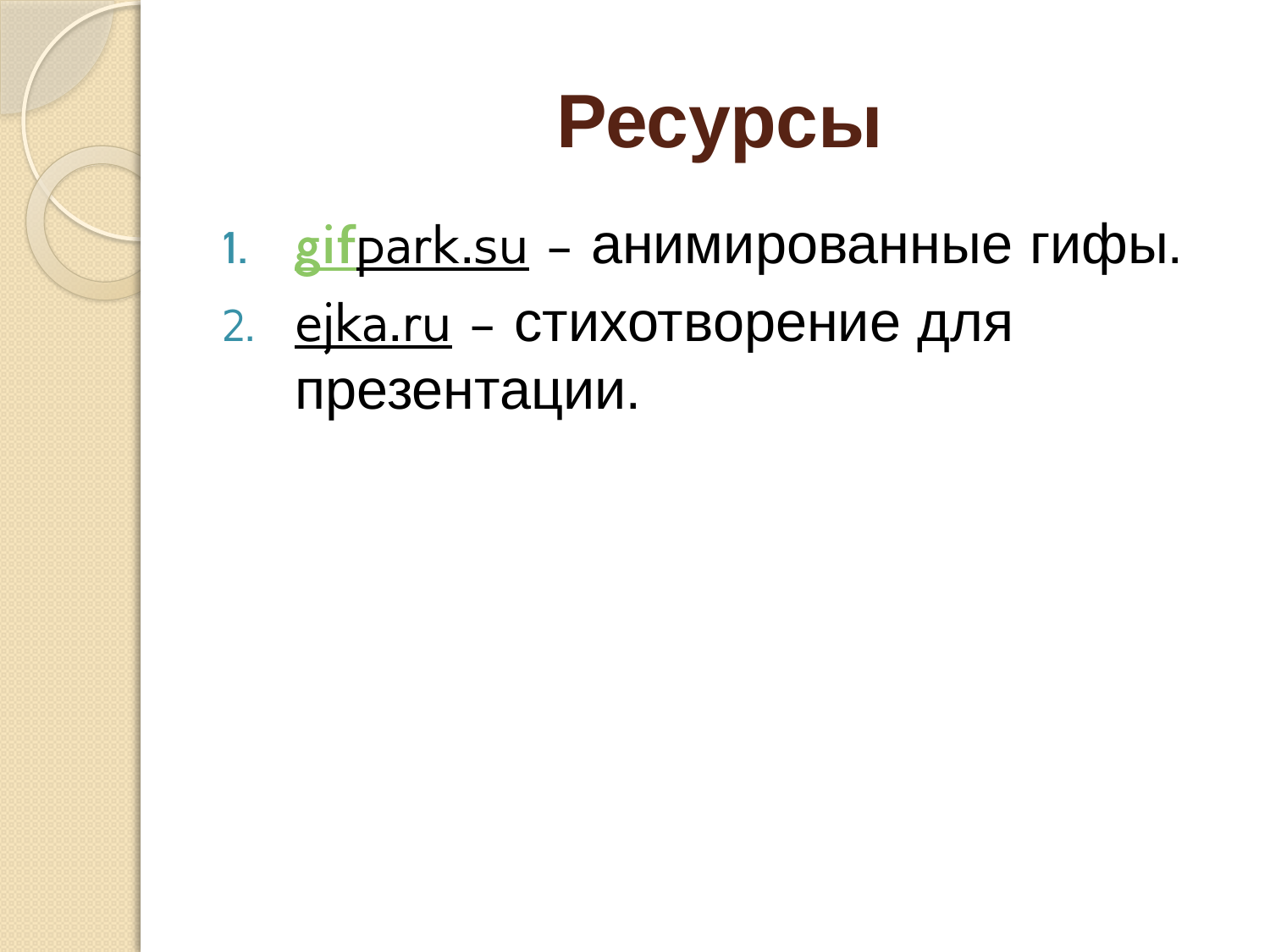

# Ресурсы
gifpark.su – анимированные гифы.
ejka.ru – стихотворение для презентации.